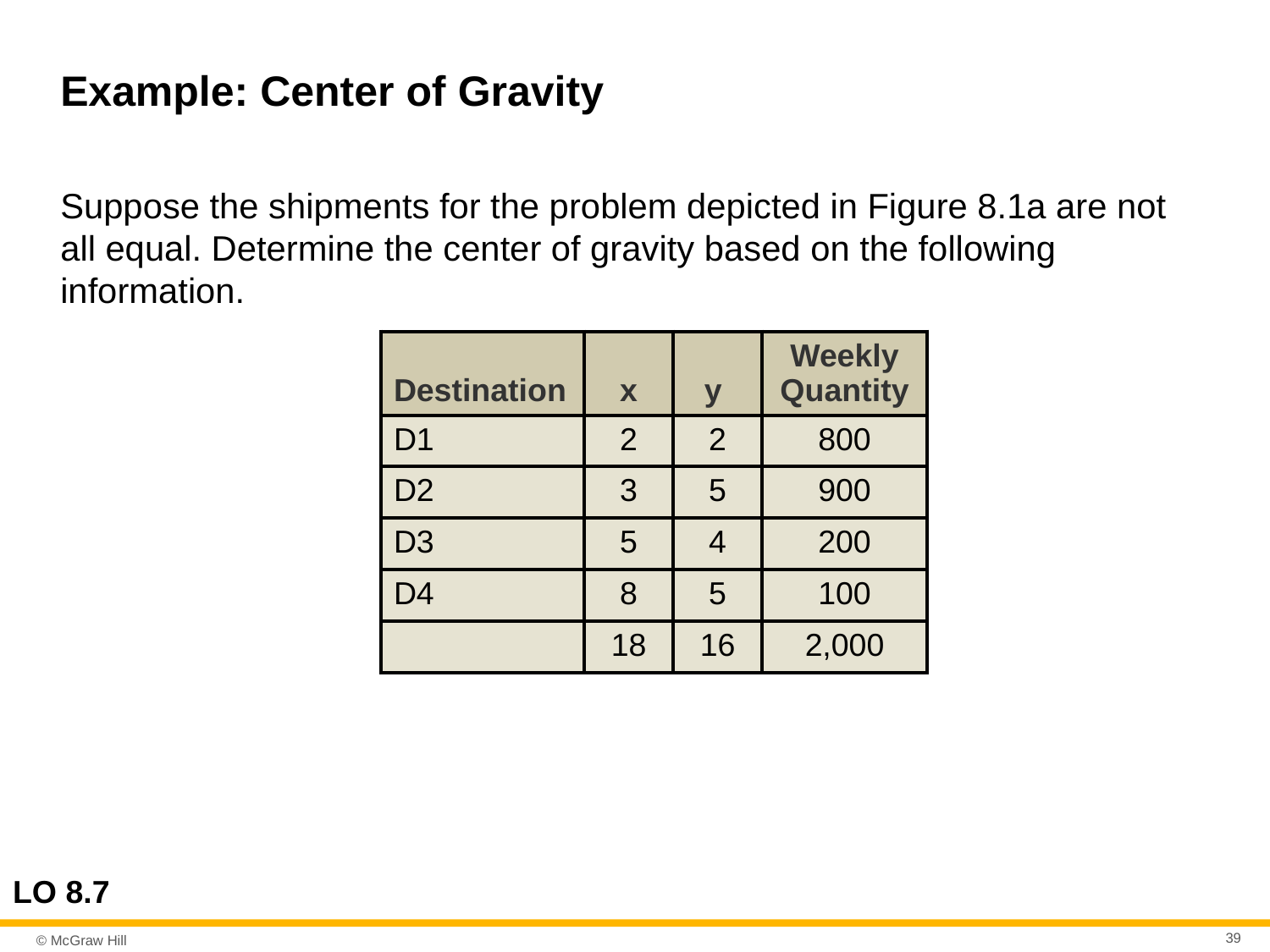

# Example: Center of Gravity
Suppose the shipments for the problem depicted in Figure 8.1a are not all equal. Determine the center of gravity based on the following information.
| Destination | x | y | Weekly Quantity |
| --- | --- | --- | --- |
| D1 | 2 | 2 | 800 |
| D2 | 3 | 5 | 900 |
| D3 | 5 | 4 | 200 |
| D4 | 8 | 5 | 100 |
|  | 18 | 16 | 2,000 |
LO 8.7